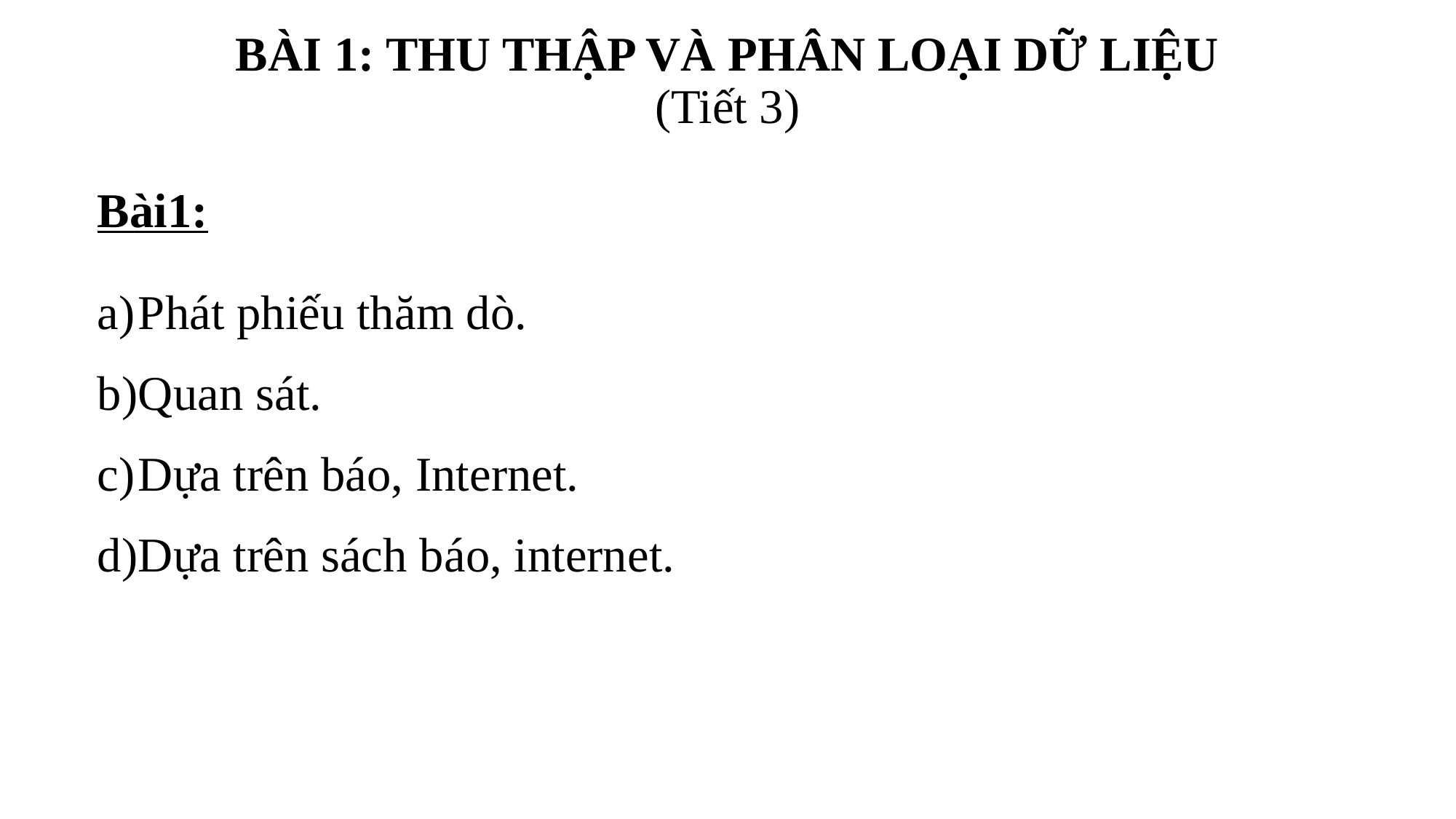

BÀI 1: THU THẬP VÀ PHÂN LOẠI DỮ LIỆU
(Tiết 3)
Bài1:
Phát phiếu thăm dò.
Quan sát.
Dựa trên báo, Internet.
Dựa trên sách báo, internet.